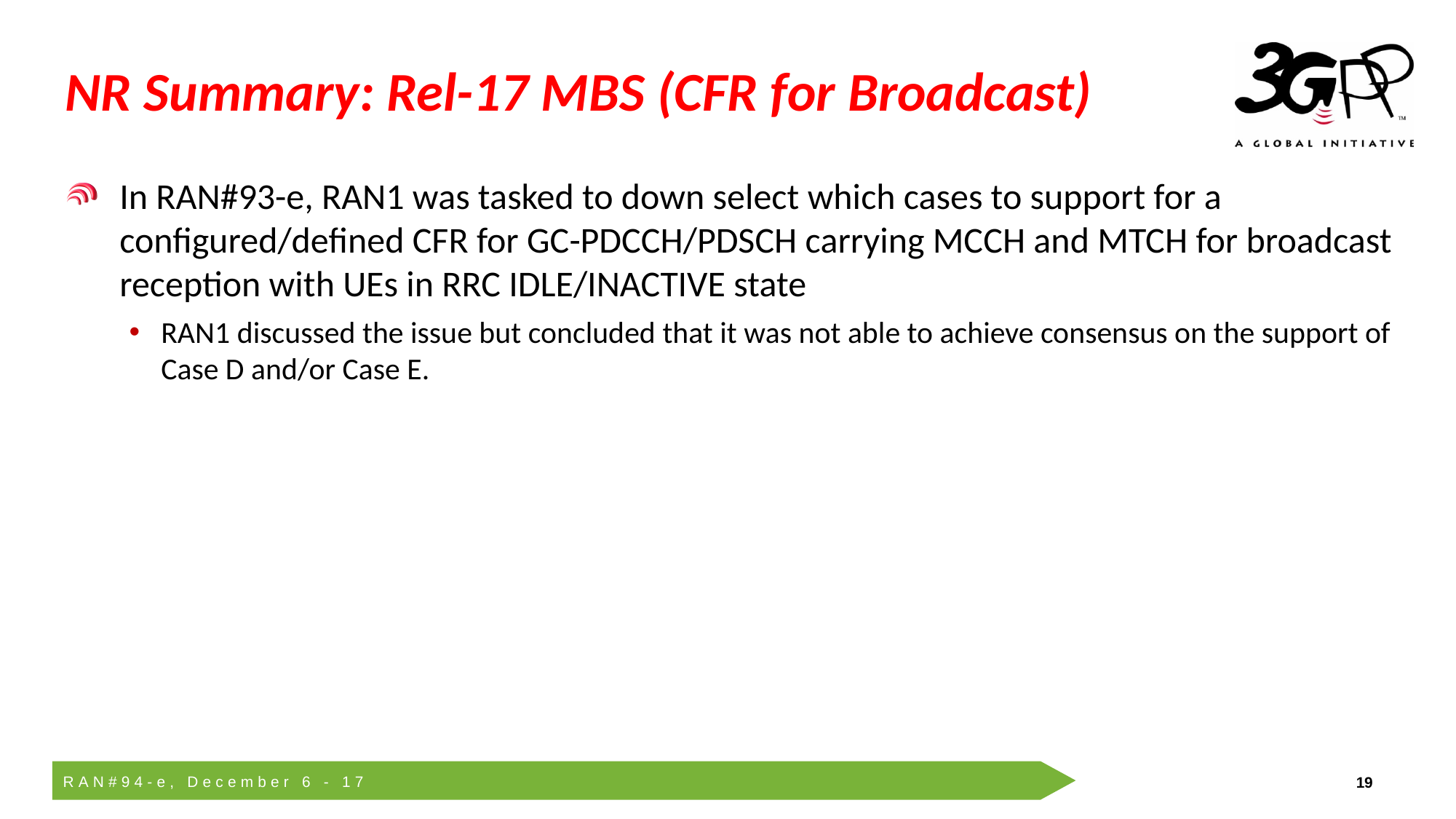

# NR Summary: Rel-17 MBS (CFR for Broadcast)
In RAN#93-e, RAN1 was tasked to down select which cases to support for a configured/defined CFR for GC-PDCCH/PDSCH carrying MCCH and MTCH for broadcast reception with UEs in RRC IDLE/INACTIVE state
RAN1 discussed the issue but concluded that it was not able to achieve consensus on the support of Case D and/or Case E.